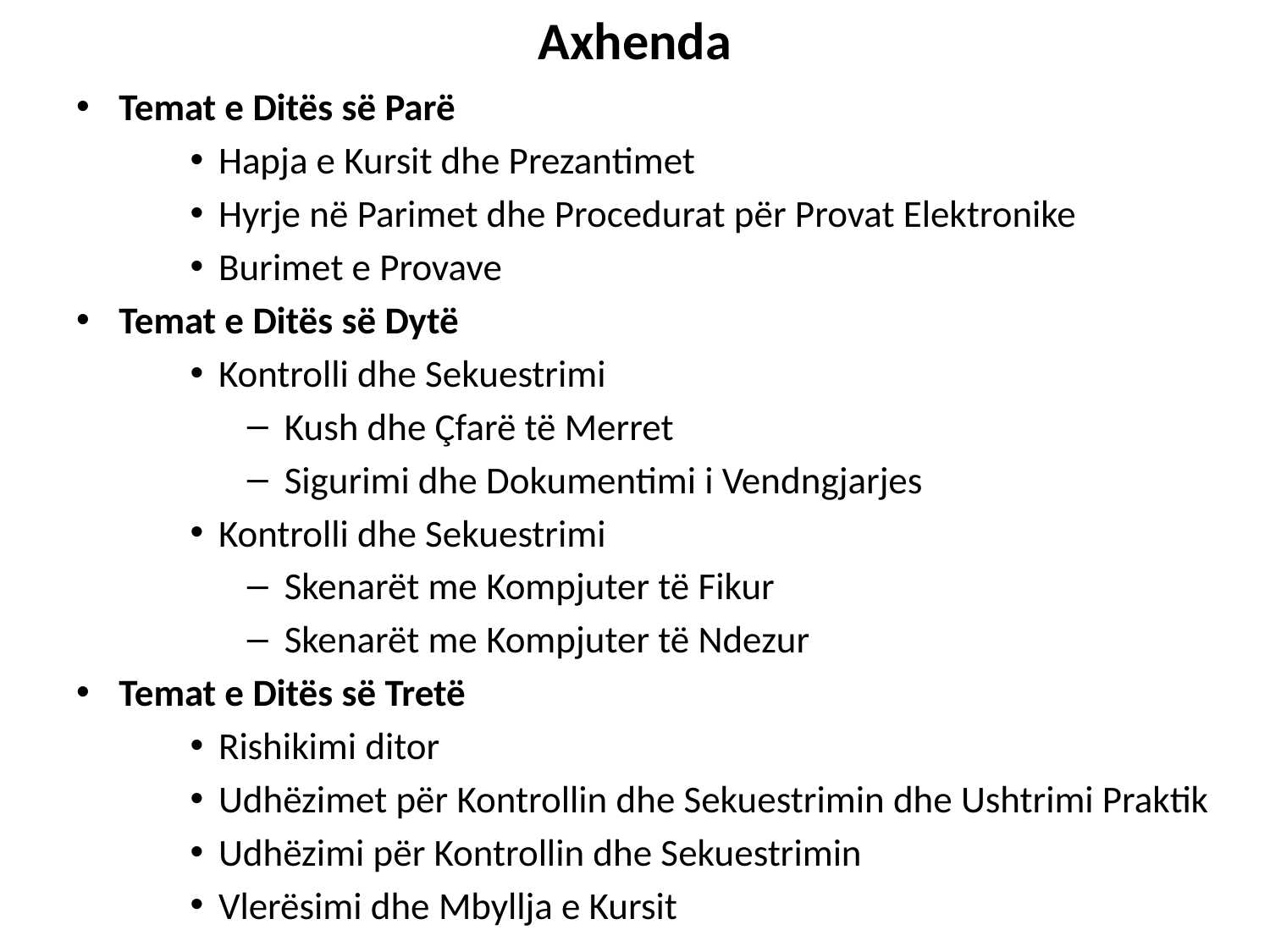

# Axhenda
Temat e Ditës së Parë
Hapja e Kursit dhe Prezantimet
Hyrje në Parimet dhe Procedurat për Provat Elektronike
Burimet e Provave
Temat e Ditës së Dytë
Kontrolli dhe Sekuestrimi
 Kush dhe Çfarë të Merret
 Sigurimi dhe Dokumentimi i Vendngjarjes
Kontrolli dhe Sekuestrimi
 Skenarët me Kompjuter të Fikur
 Skenarët me Kompjuter të Ndezur
Temat e Ditës së Tretë
Rishikimi ditor
Udhëzimet për Kontrollin dhe Sekuestrimin dhe Ushtrimi Praktik
Udhëzimi për Kontrollin dhe Sekuestrimin
Vlerësimi dhe Mbyllja e Kursit